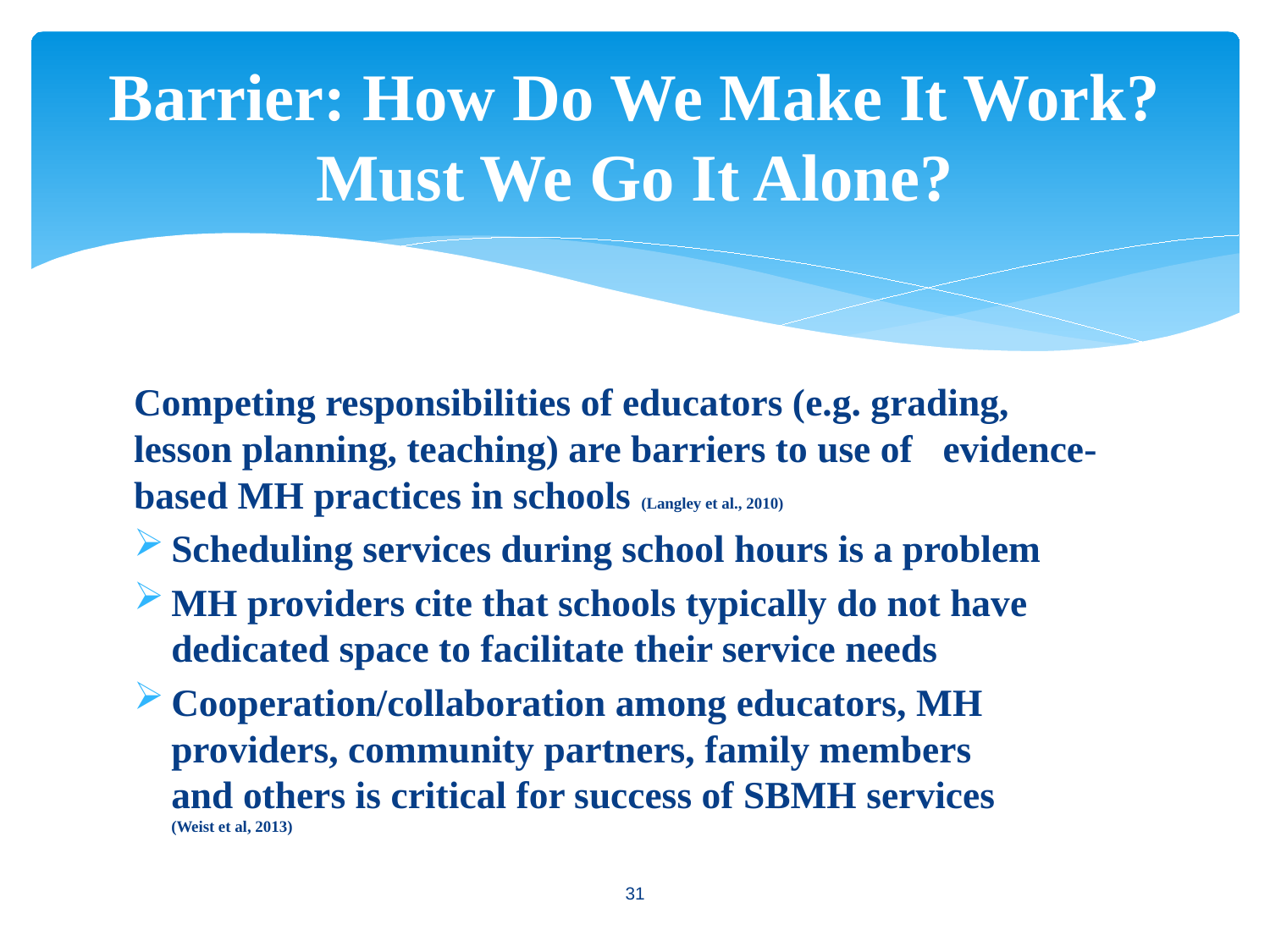

# Barrier: How Do We Make It Work? Must We Go It Alone?
Competing responsibilities of educators (e.g. grading, 	lesson planning, teaching) are barriers to use of 	evidence-based MH practices in schools (Langley et al., 2010)
Scheduling services during school hours is a problem
MH providers cite that schools typically do not have 	dedicated space to facilitate their service needs
Cooperation/collaboration among educators, MH 	providers, community partners, family members 	and others is critical for success of SBMH services 	(Weist et al, 2013)

31